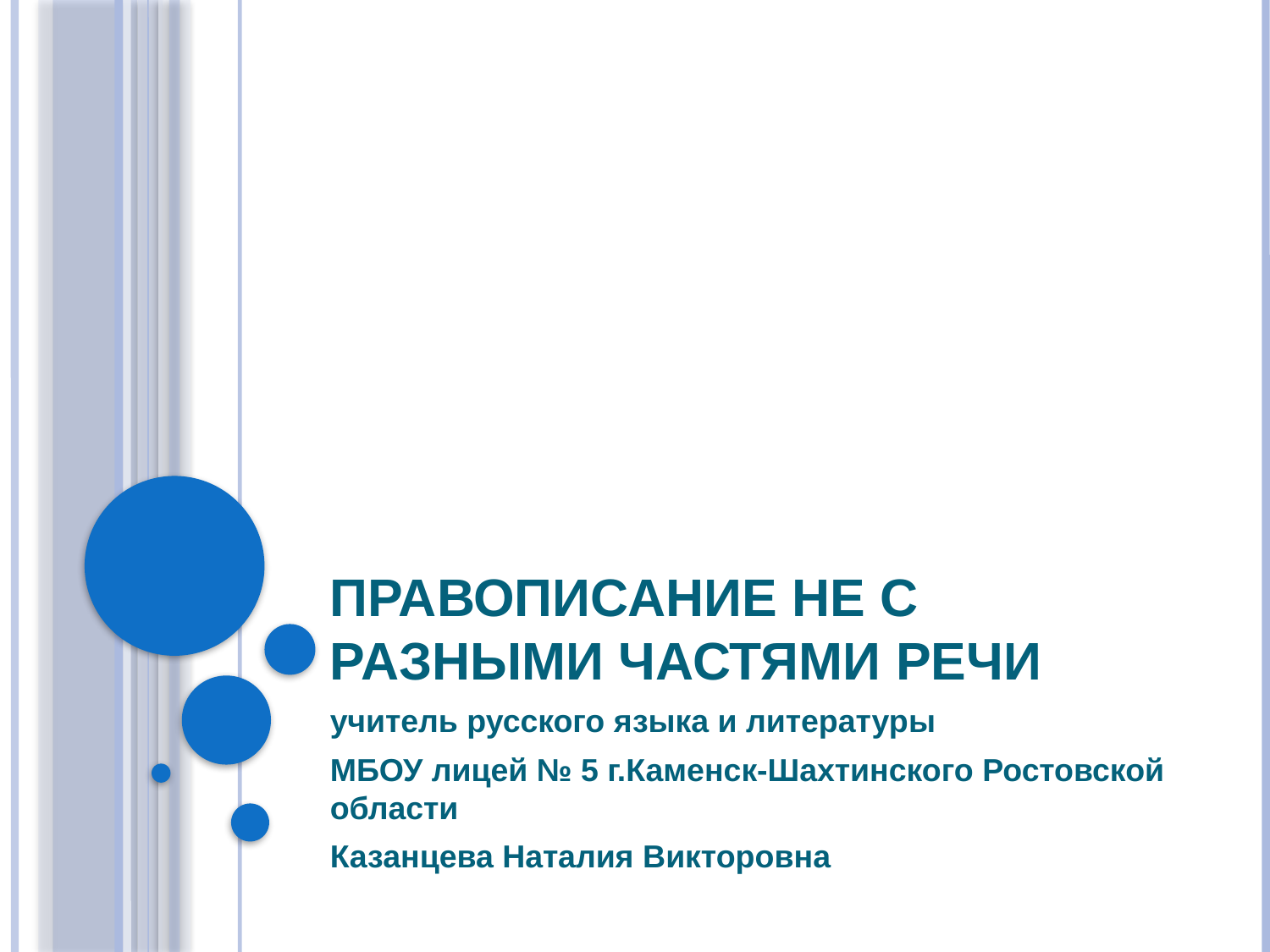

# Правописание не с разными частями речи
учитель русского языка и литературы
МБОУ лицей № 5 г.Каменск-Шахтинского Ростовской области
Казанцева Наталия Викторовна